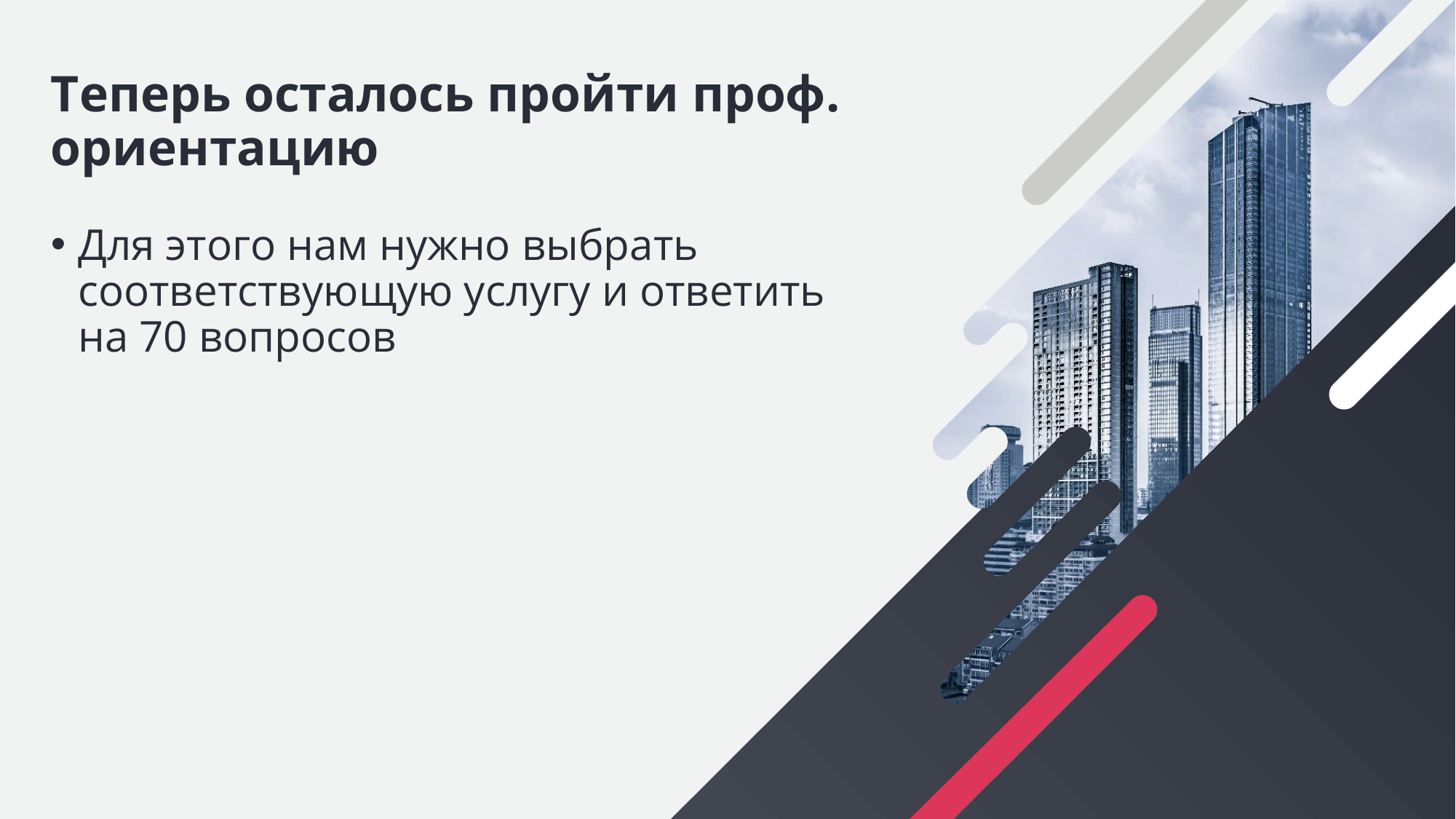

# Теперь осталось пройти проф. ориентацию
Для этого нам нужно выбрать соответствующую услугу и ответить на 70 вопросов